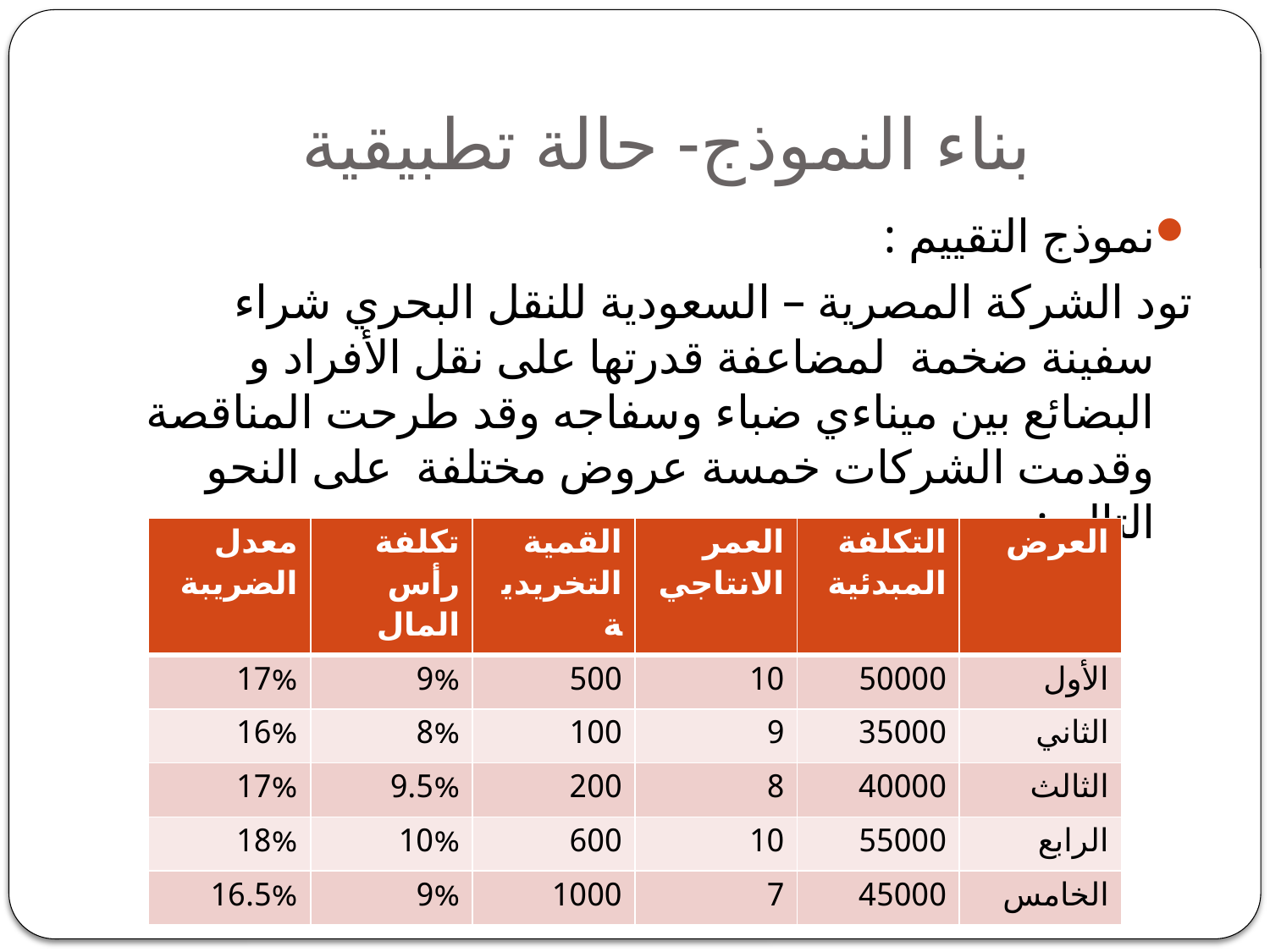

# بناء النموذج- حالة تطبيقية
نموذج التقييم :
تود الشركة المصرية – السعودية للنقل البحري شراء سفينة ضخمة  لمضاعفة قدرتها على نقل الأفراد و البضائع بين ميناءي ضباء وسفاجه وقد طرحت المناقصة وقدمت الشركات خمسة عروض مختلفة  على النحو التالي:

| معدل الضريبة | تكلفة رأس المال | القمية التخريدية | العمر الانتاجي | التكلفة المبدئية | العرض |
| --- | --- | --- | --- | --- | --- |
| 17% | 9% | 500 | 10 | 50000 | الأول |
| 16% | 8% | 100 | 9 | 35000 | الثاني |
| 17% | 9.5% | 200 | 8 | 40000 | الثالث |
| 18% | 10% | 600 | 10 | 55000 | الرابع |
| 16.5% | 9% | 1000 | 7 | 45000 | الخامس |